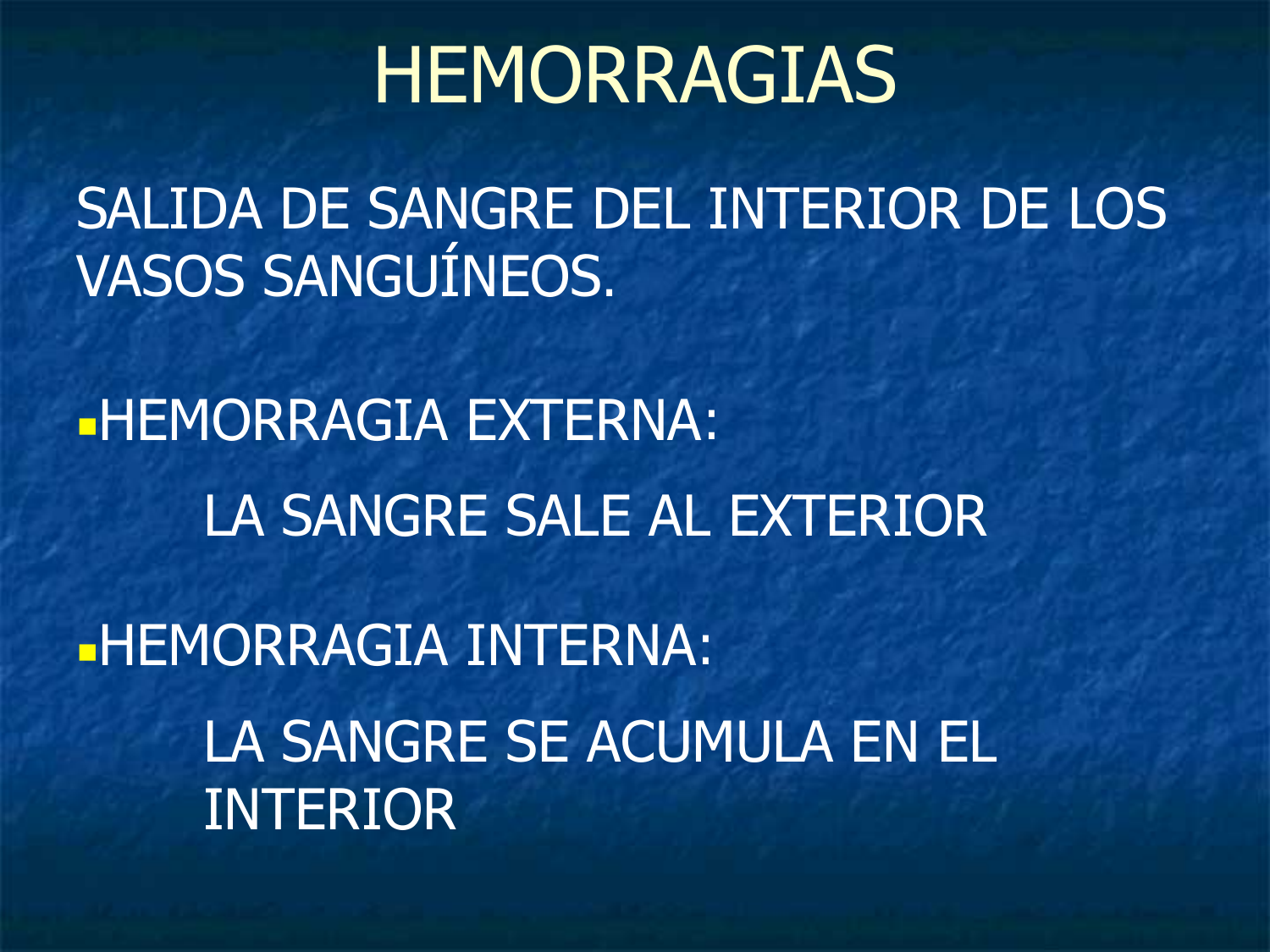

# HEMORRAGIAS
SALIDA DE SANGRE DEL INTERIOR DE LOS VASOS SANGUÍNEOS.

HEMORRAGIA EXTERNA:
LA SANGRE SALE AL EXTERIOR

HEMORRAGIA INTERNA:
LA SANGRE SE ACUMULA EN EL INTERIOR